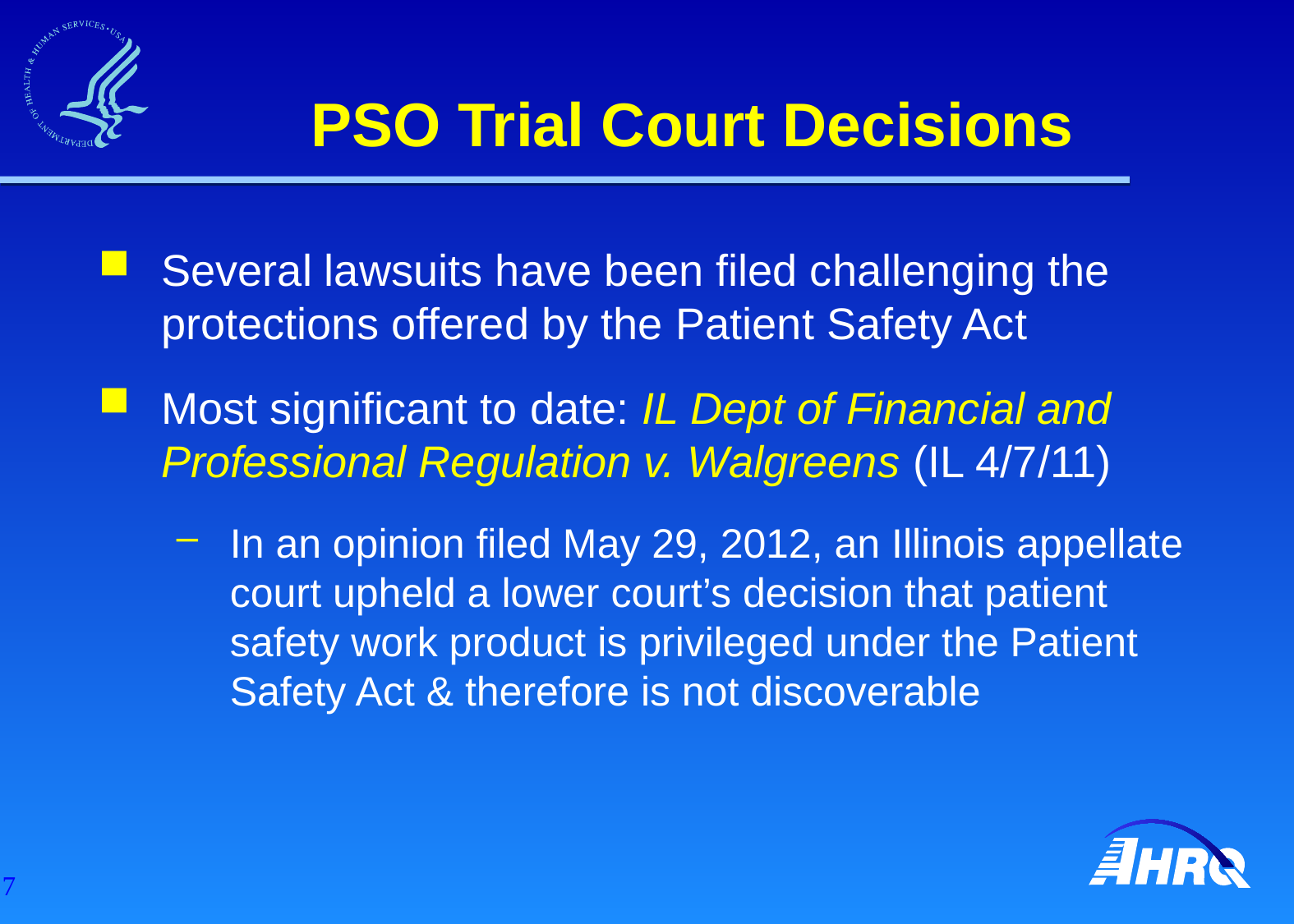

# PSO Trial Court Decisions
Several lawsuits have been filed challenging the protections offered by the Patient Safety Act
Most significant to date: IL Dept of Financial and Professional Regulation v. Walgreens (IL 4/7/11)
In an opinion filed May 29, 2012, an Illinois appellate court upheld a lower court’s decision that patient safety work product is privileged under the Patient Safety Act & therefore is not discoverable